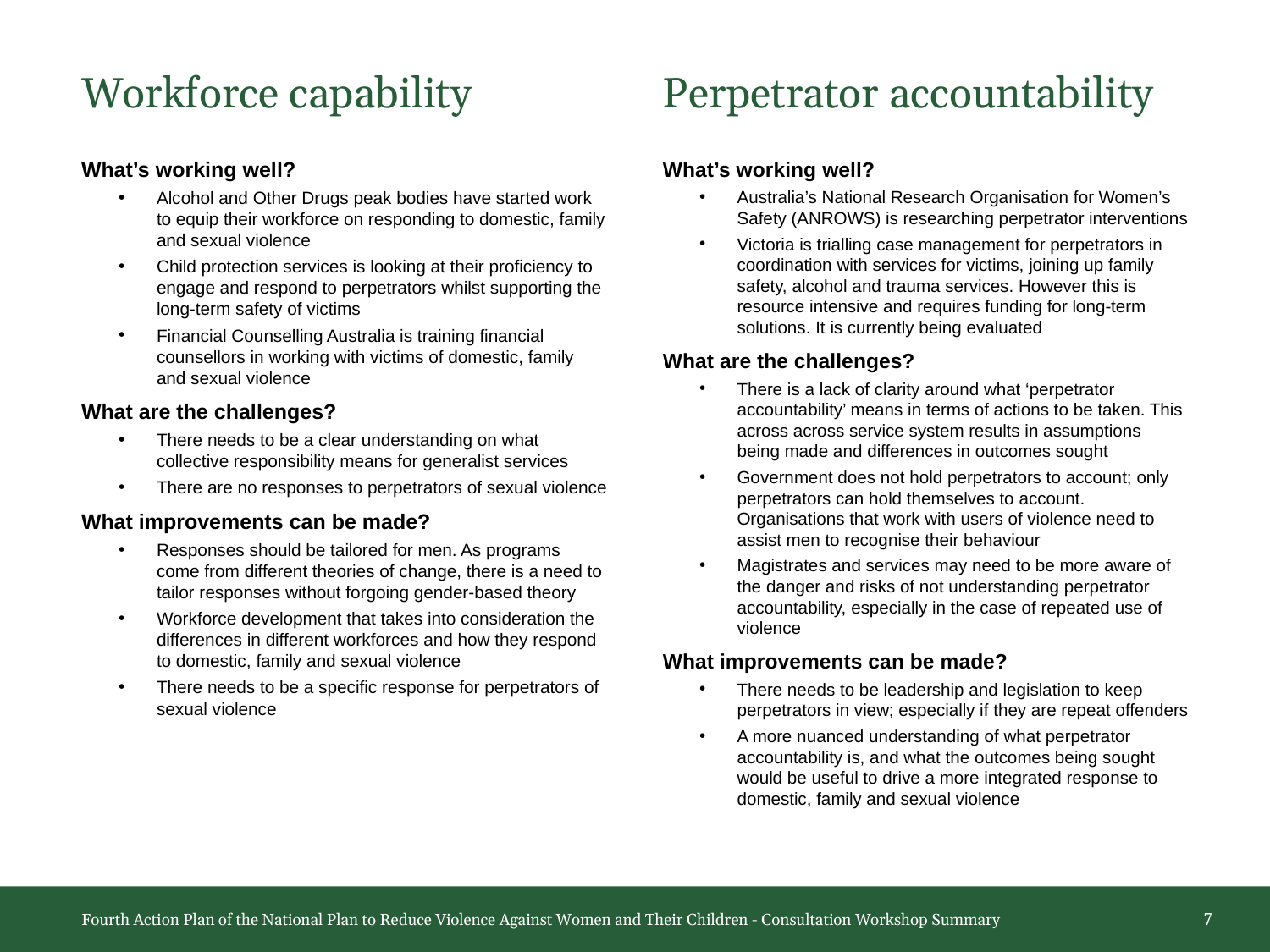

Perpetrator accountability
# Workforce capability
What’s working well?
Alcohol and Other Drugs peak bodies have started work to equip their workforce on responding to domestic, family and sexual violence
Child protection services is looking at their proficiency to engage and respond to perpetrators whilst supporting the long-term safety of victims
Financial Counselling Australia is training financial counsellors in working with victims of domestic, family and sexual violence
What are the challenges?
There needs to be a clear understanding on what collective responsibility means for generalist services
There are no responses to perpetrators of sexual violence
What improvements can be made?
Responses should be tailored for men. As programs come from different theories of change, there is a need to tailor responses without forgoing gender-based theory
Workforce development that takes into consideration the differences in different workforces and how they respond to domestic, family and sexual violence
There needs to be a specific response for perpetrators of sexual violence
What’s working well?
Australia’s National Research Organisation for Women’s Safety (ANROWS) is researching perpetrator interventions
Victoria is trialling case management for perpetrators in coordination with services for victims, joining up family safety, alcohol and trauma services. However this is resource intensive and requires funding for long-term solutions. It is currently being evaluated
What are the challenges?
There is a lack of clarity around what ‘perpetrator accountability’ means in terms of actions to be taken. This across across service system results in assumptions being made and differences in outcomes sought
Government does not hold perpetrators to account; only perpetrators can hold themselves to account. Organisations that work with users of violence need to assist men to recognise their behaviour
Magistrates and services may need to be more aware of the danger and risks of not understanding perpetrator accountability, especially in the case of repeated use of violence
What improvements can be made?
There needs to be leadership and legislation to keep perpetrators in view; especially if they are repeat offenders
A more nuanced understanding of what perpetrator accountability is, and what the outcomes being sought would be useful to drive a more integrated response to domestic, family and sexual violence
7
Fourth Action Plan of the National Plan to Reduce Violence Against Women and Their Children - Consultation Workshop Summary